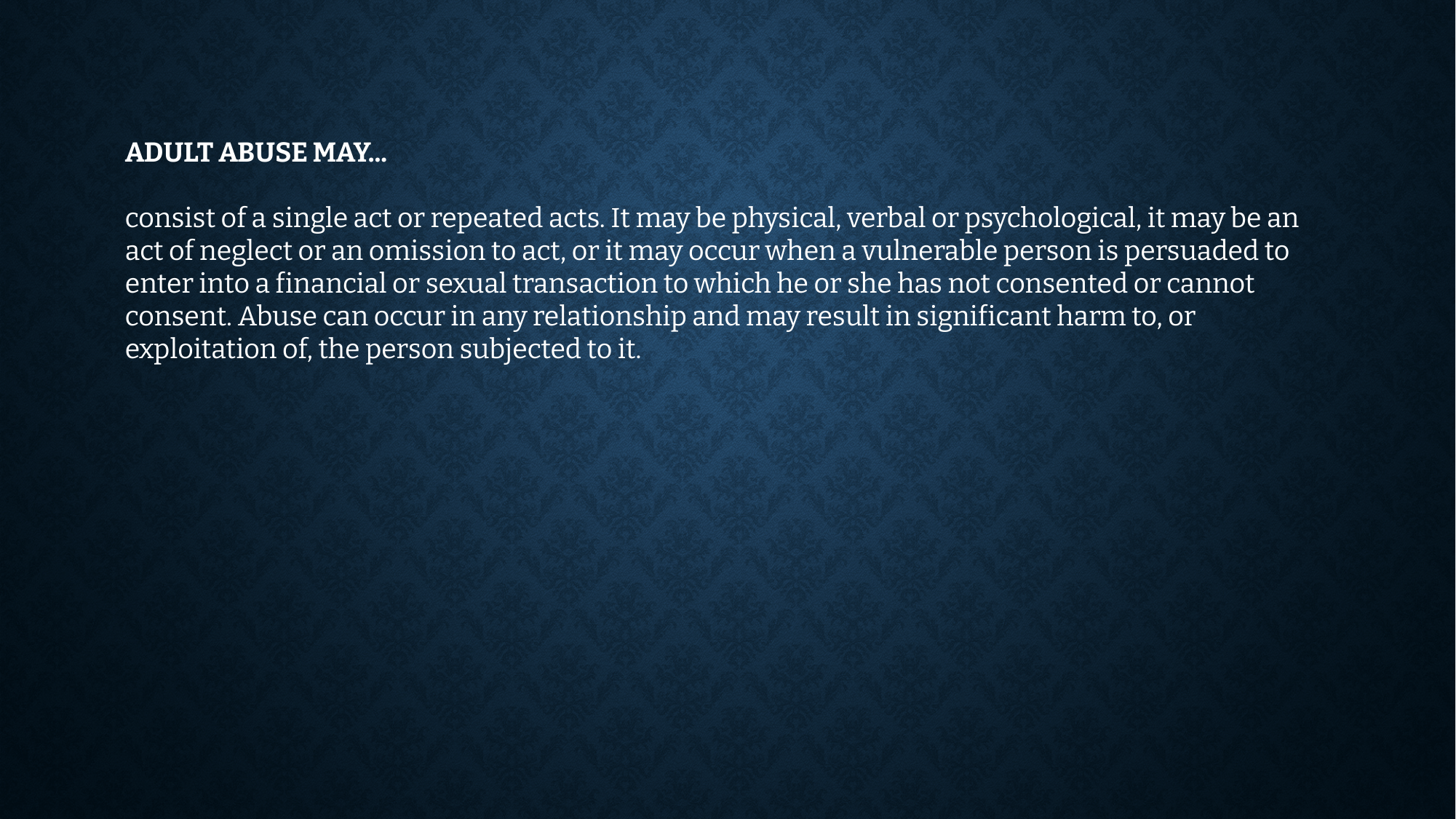

ADULT ABUSE MAY...

consist of a single act or repeated acts. It may be physical, verbal or psychological, it may be an act of neglect or an omission to act, or it may occur when a vulnerable person is persuaded to enter into a financial or sexual transaction to which he or she has not consented or cannot consent. Abuse can occur in any relationship and may result in significant harm to, or exploitation of, the person subjected to it.